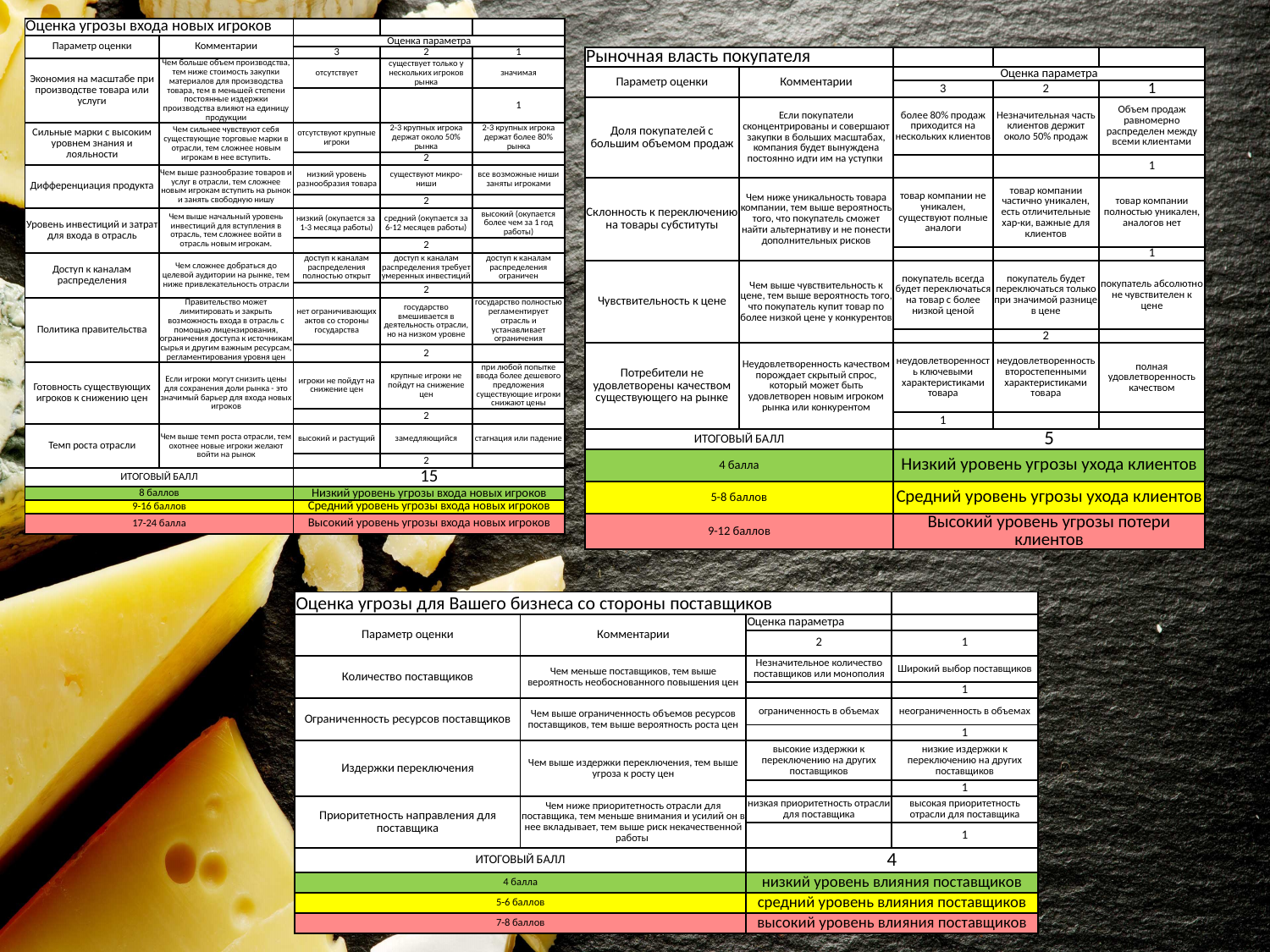

| Оценка угрозы входа новых игроков |  |  |  |  |
| --- | --- | --- | --- | --- |
| Параметр оценки | Комментарии | Оценка параметра |  |  |
|  |  | 3 | 2 | 1 |
| Экономия на масштабе при производстве товара или услуги | Чем больше объем производства, тем ниже стоимость закупки материалов для производства товара, тем в меньшей степени постоянные издержки производства влияют на единицу продукции | отсутствует | существует только у нескольких игроков рынка | значимая |
|  |  |  |  | 1 |
| Сильные марки с высоким уровнем знания и лояльности | Чем сильнее чувствуют себя существующие торговые марки в отрасли, тем сложнее новым игрокам в нее вступить. | отсутствуют крупные игроки | 2-3 крупных игрока держат около 50% рынка | 2-3 крупных игрока держат более 80% рынка |
|  |  |  | 2 |  |
| Дифференциация продукта | Чем выше разнообразие товаров и услуг в отрасли, тем сложнее новым игрокам вступить на рынок и занять свободную нишу | низкий уровень разнообразия товара | существуют микро-ниши | все возможные ниши заняты игроками |
|  |  |  | 2 |  |
| Уровень инвестиций и затрат для входа в отрасль | Чем выше начальный уровень инвестиций для вступления в отрасль, тем сложнее войти в отрасль новым игрокам. | низкий (окупается за 1-3 месяца работы) | средний (окупается за 6-12 месяцев работы) | высокий (окупается более чем за 1 год работы) |
|  |  |  | 2 |  |
| Доступ к каналам распределения | Чем сложнее добраться до целевой аудитории на рынке, тем ниже привлекательность отрасли | доступ к каналам распределения полностью открыт | доступ к каналам распределения требует умеренных инвестиций | доступ к каналам распределения ограничен |
|  |  |  | 2 |  |
| Политика правительства | Правительство может лимитировать и закрыть возможность входа в отрасль с помощью лицензирования, ограничения доступа к источникам сырья и другим важным ресурсам, регламентирования уровня цен | нет ограничивающих актов со стороны государства | государство вмешивается в деятельность отрасли, но на низком уровне | государство полностью регламентирует отрасль и устанавливает ограничения |
|  |  |  | 2 |  |
| Готовность существующих игроков к снижению цен | Если игроки могут снизить цены для сохранения доли рынка - это значимый барьер для входа новых игроков | игроки не пойдут на снижение цен | крупные игроки не пойдут на снижение цен | при любой попытке ввода более дешевого предложения существующие игроки снижают цены |
|  |  |  | 2 |  |
| Темп роста отрасли | Чем выше темп роста отрасли, тем охотнее новые игроки желают войти на рынок | высокий и растущий | замедляющийся | стагнация или падение |
|  |  |  | 2 |  |
| ИТОГОВЫЙ БАЛЛ |  | 15 |  |  |
| 8 баллов |  | Низкий уровень угрозы входа новых игроков |  |  |
| 9-16 баллов |  | Средний уровень угрозы входа новых игроков |  |  |
| 17-24 балла |  | Высокий уровень угрозы входа новых игроков |  |  |
| Рыночная власть покупателя |  |  |  |  |
| --- | --- | --- | --- | --- |
| Параметр оценки | Комментарии | Оценка параметра |  |  |
|  |  | 3 | 2 | 1 |
| Доля покупателей с большим объемом продаж | Если покупатели сконцентрированы и совершают закупки в больших масштабах, компания будет вынуждена постоянно идти им на уступки | более 80% продаж приходится на нескольких клиентов | Незначительная часть клиентов держит около 50% продаж | Объем продаж равномерно распределен между всеми клиентами |
|  |  |  |  | 1 |
| Склонность к переключению на товары субституты | Чем ниже уникальность товара компании, тем выше вероятность того, что покупатель сможет найти альтернативу и не понести дополнительных рисков | товар компании не уникален, существуют полные аналоги | товар компании частично уникален, есть отличительные хар-ки, важные для клиентов | товар компании полностью уникален, аналогов нет |
|  |  |  |  | 1 |
| Чувствительность к цене | Чем выше чувствительность к цене, тем выше вероятность того, что покупатель купит товар по более низкой цене у конкурентов | покупатель всегда будет переключаться на товар с более низкой ценой | покупатель будет переключаться только при значимой разнице в цене | покупатель абсолютно не чувствителен к цене |
|  |  |  | 2 |  |
| Потребители не удовлетворены качеством существующего на рынке | Неудовлетворенность качеством порождает скрытый спрос, который может быть удовлетворен новым игроком рынка или конкурентом | неудовлетворенность ключевыми характеристиками товара | неудовлетворенность второстепенными характеристиками товара | полная удовлетворенность качеством |
|  |  | 1 |  |  |
| ИТОГОВЫЙ БАЛЛ |  | 5 |  |  |
| 4 балла |  | Низкий уровень угрозы ухода клиентов |  |  |
| 5-8 баллов |  | Средний уровень угрозы ухода клиентов |  |  |
| 9-12 баллов |  | Высокий уровень угрозы потери клиентов |  |  |
| Оценка угрозы для Вашего бизнеса со стороны поставщиков |  |  |  |
| --- | --- | --- | --- |
| Параметр оценки | Комментарии | Оценка параметра |  |
|  |  | 2 | 1 |
| Количество поставщиков | Чем меньше поставщиков, тем выше вероятность необоснованного повышения цен | Незначительное количество поставщиков или монополия | Широкий выбор поставщиков |
|  |  |  | 1 |
| Ограниченность ресурсов поставщиков | Чем выше ограниченность объемов ресурсов поставщиков, тем выше вероятность роста цен | ограниченность в объемах | неограниченность в объемах |
|  |  |  | 1 |
| Издержки переключения | Чем выше издержки переключения, тем выше угроза к росту цен | высокие издержки к переключению на других поставщиков | низкие издержки к переключению на других поставщиков |
|  |  |  | 1 |
| Приоритетность направления для поставщика | Чем ниже приоритетность отрасли для поставщика, тем меньше внимания и усилий он в нее вкладывает, тем выше риск некачественной работы | низкая приоритетность отрасли для поставщика | высокая приоритетность отрасли для поставщика |
|  |  |  | 1 |
| ИТОГОВЫЙ БАЛЛ |  | 4 |  |
| 4 балла |  | низкий уровень влияния поставщиков |  |
| 5-6 баллов |  | средний уровень влияния поставщиков |  |
| 7-8 баллов |  | высокий уровень влияния поставщиков |  |